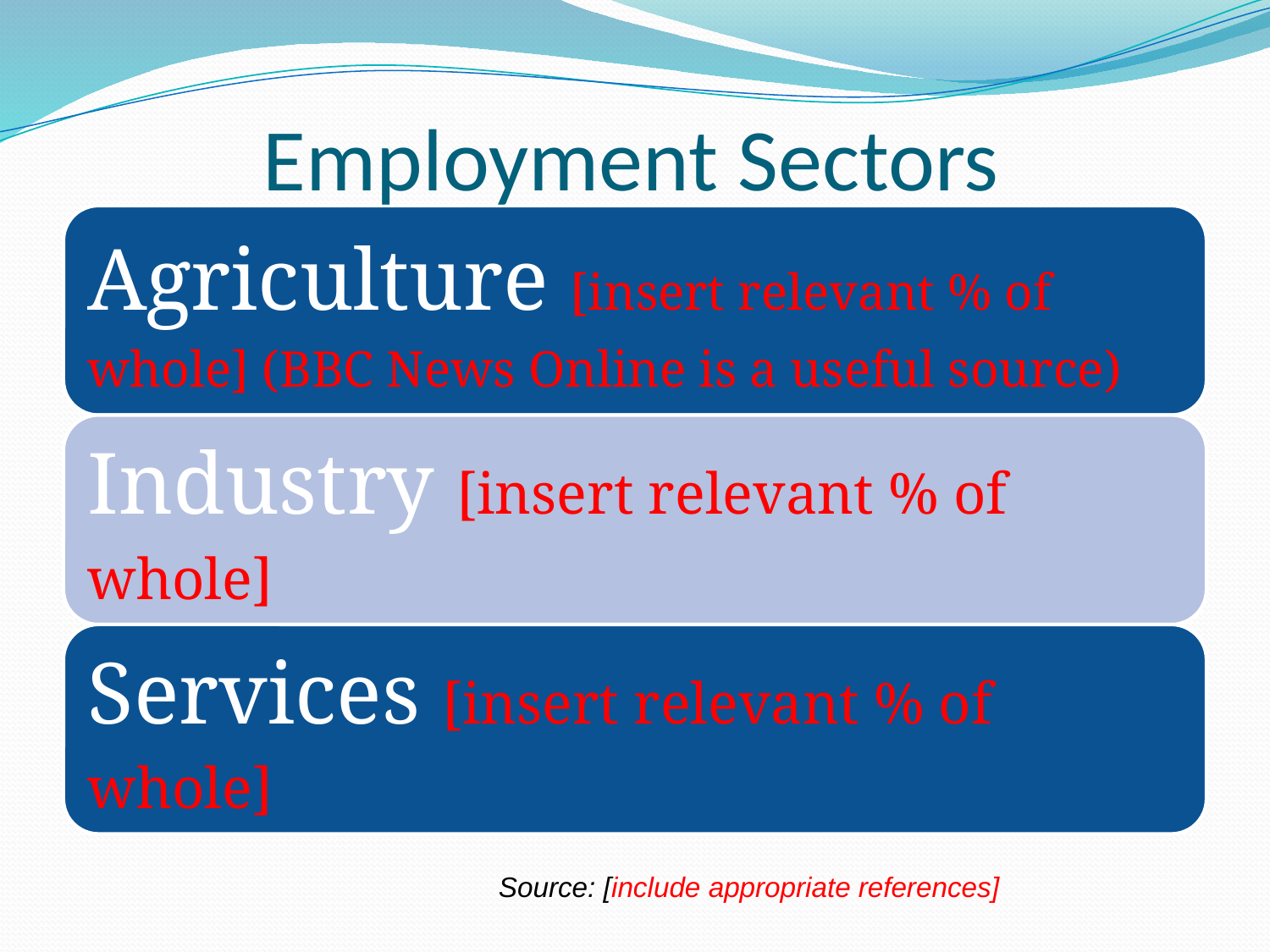

# Employment Sectors
Agriculture [insert relevant % of whole] (BBC News Online is a useful source)
Industry [insert relevant % of whole]
Services [insert relevant % of whole]
Source: [include appropriate references]